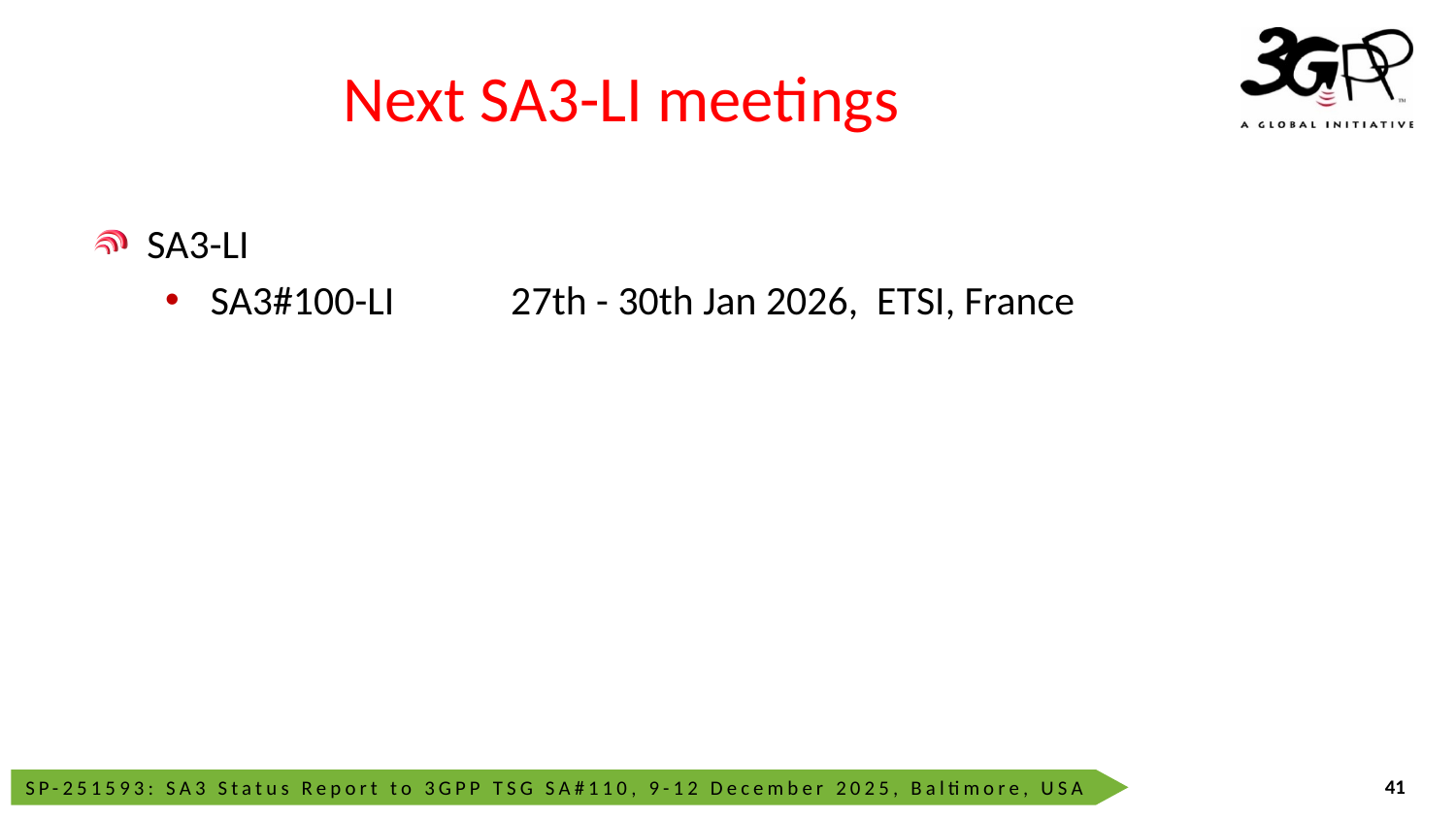

# Next SA3-LI meetings

SA3-LI
SA3#100-LI	 27th - 30th Jan 2026,  ETSI, France